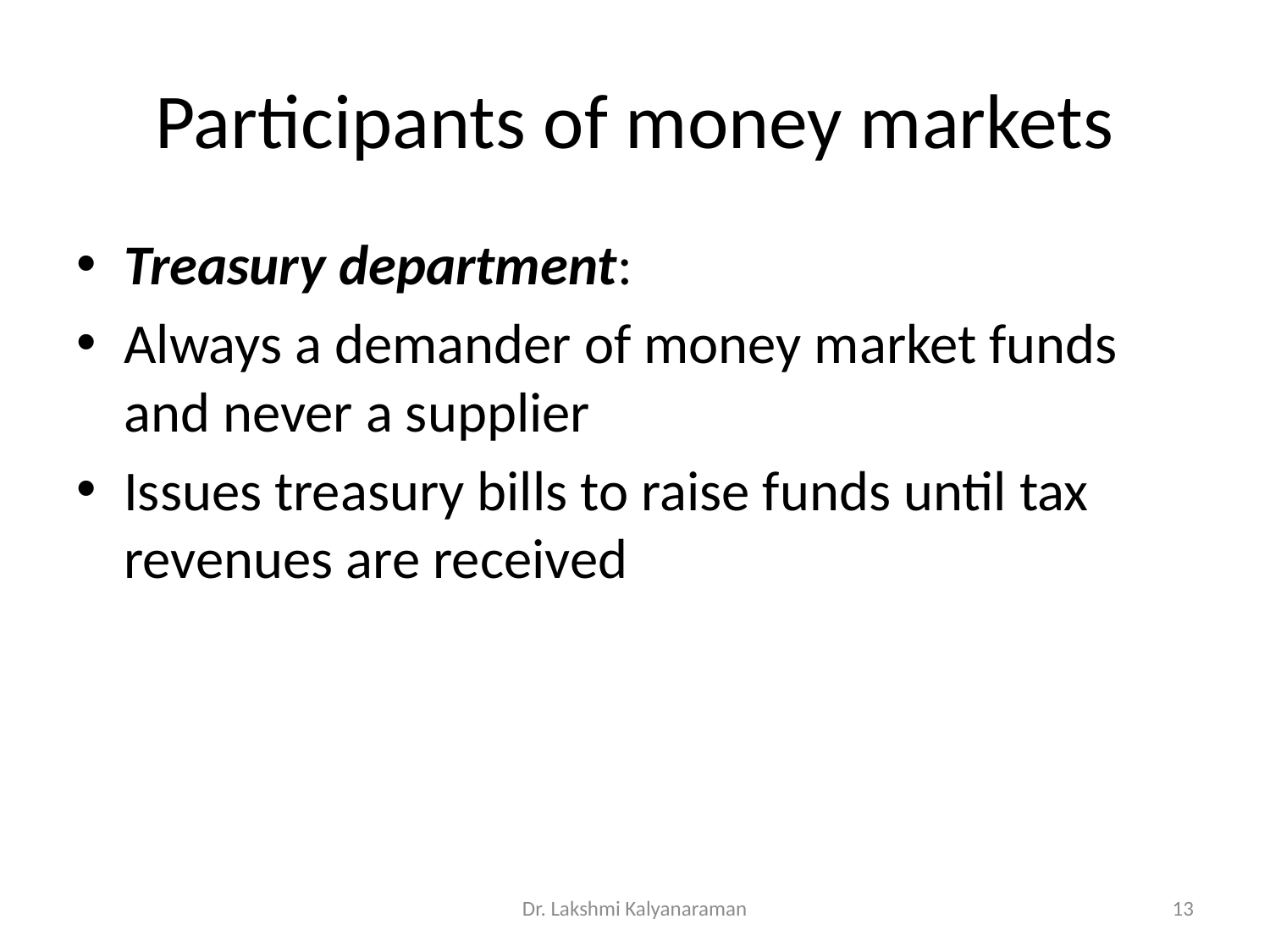

# Participants of money markets
Treasury department:
Always a demander of money market funds and never a supplier
Issues treasury bills to raise funds until tax revenues are received
Dr. Lakshmi Kalyanaraman
13